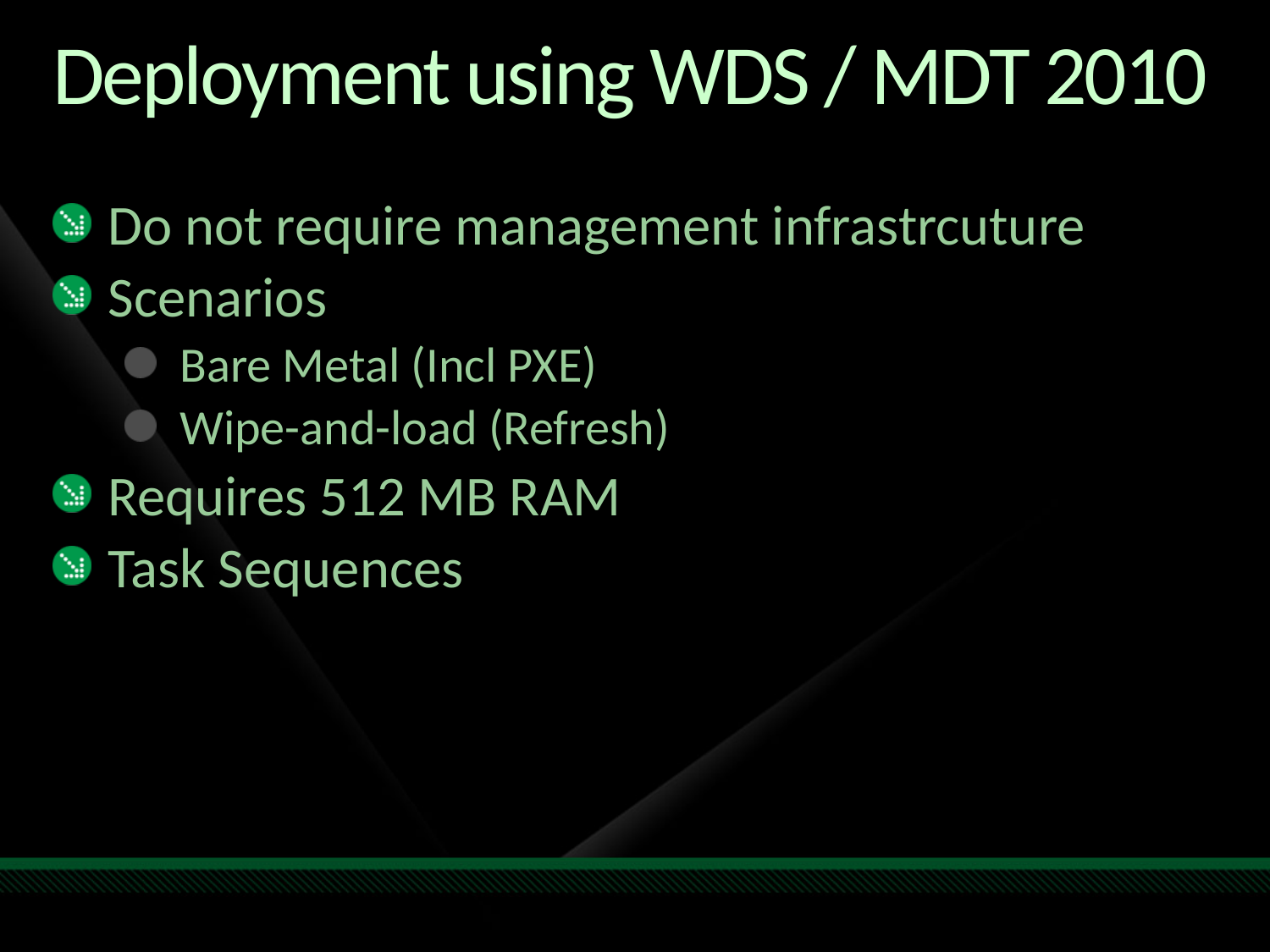

# Deployment using WDS / MDT 2010
Do not require management infrastrcuture
Scenarios
Bare Metal (Incl PXE)
Wipe-and-load (Refresh)
Requires 512 MB RAM
Task Sequences